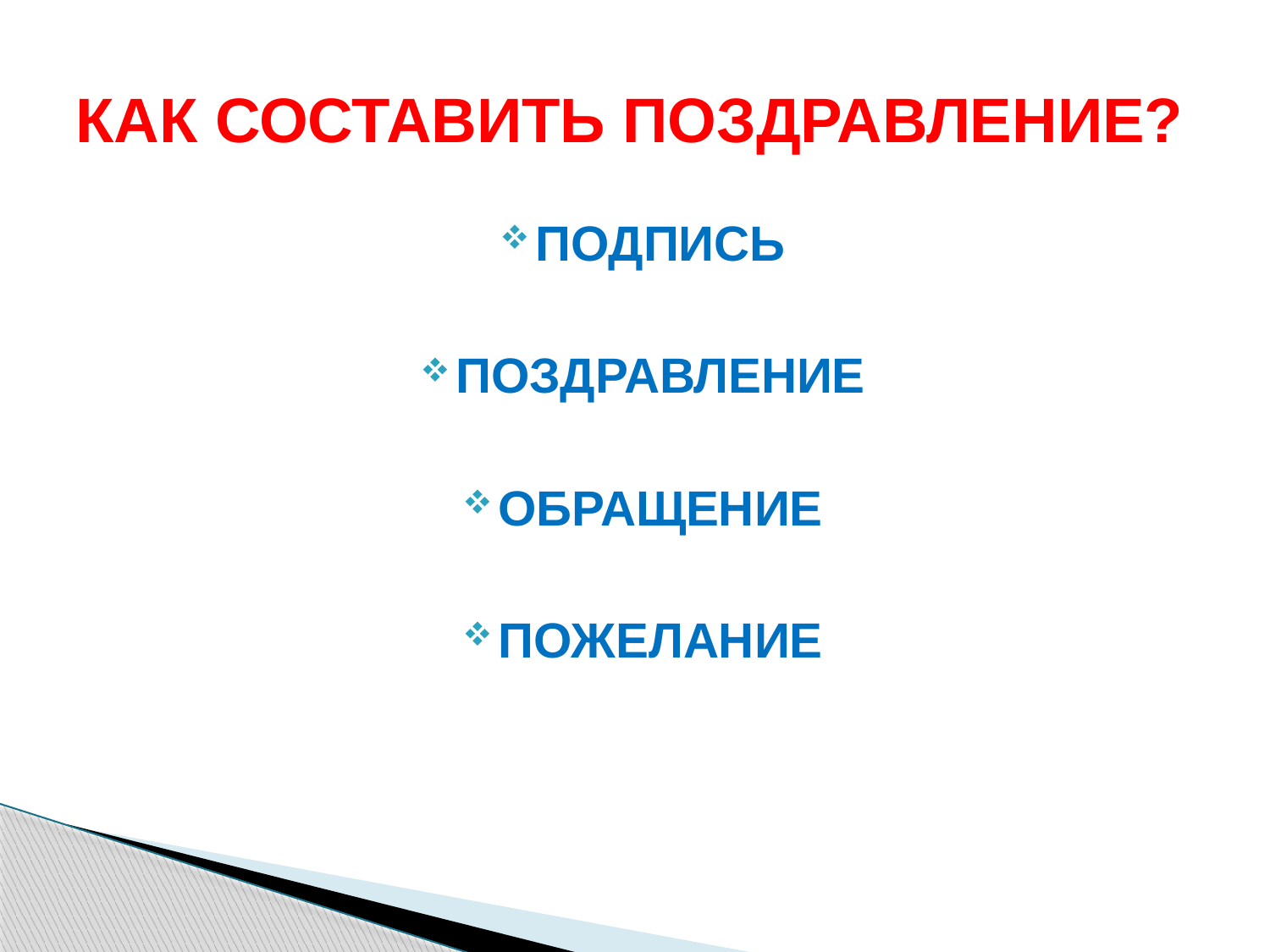

# КАК СОСТАВИТЬ ПОЗДРАВЛЕНИЕ?
ПОДПИСЬ

ПОЗДРАВЛЕНИЕ

ОБРАЩЕНИЕ

ПОЖЕЛАНИЕ